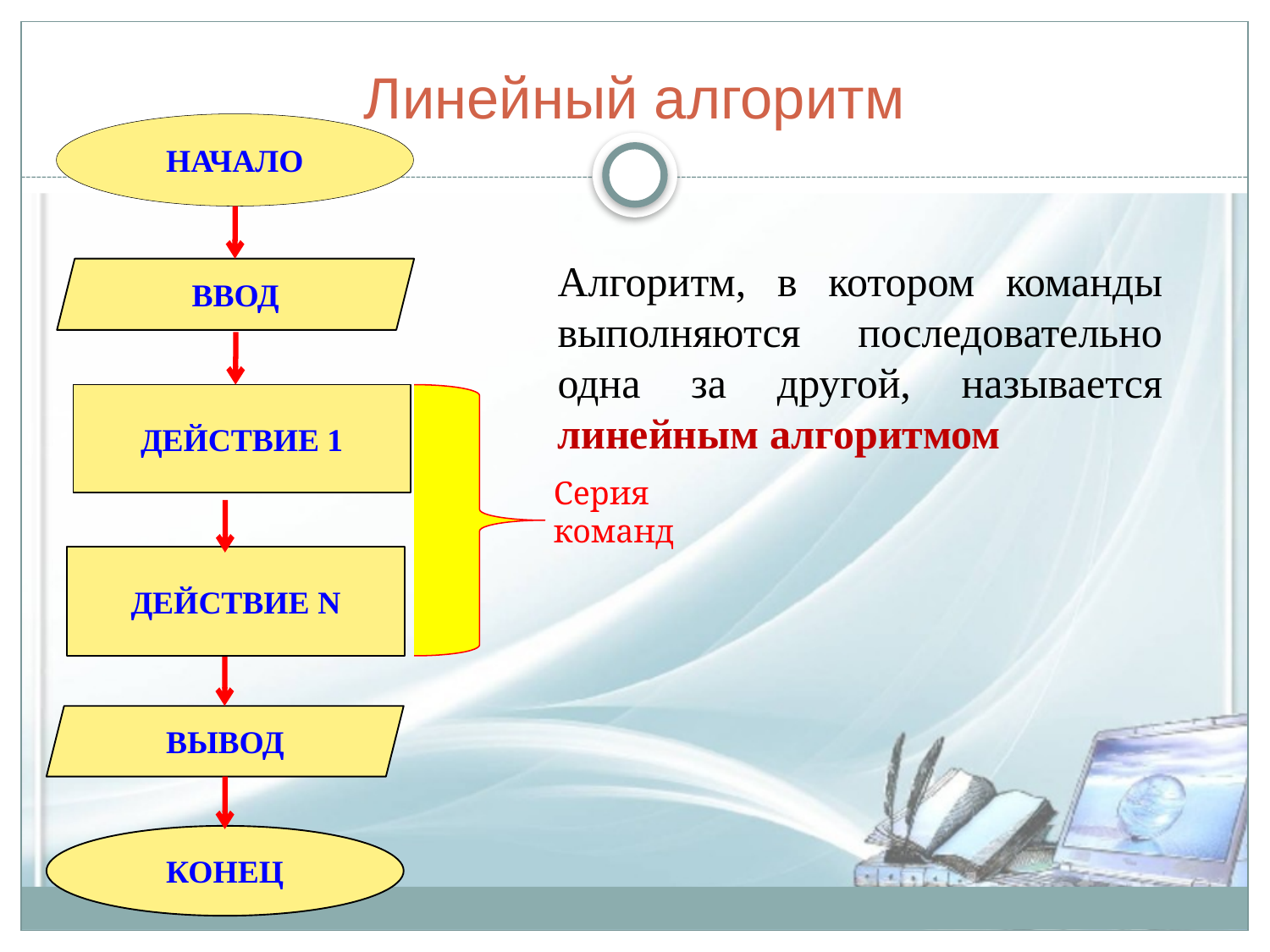

# Линейный алгоритм
НАЧАЛО
ВВОД
ДЕЙСТВИЕ 1
ВЫВОД
КОНЕЦ
Алгоритм, в котором команды выполняются последовательно одна за другой, называется линейным алгоритмом

Серия
команд
ДЕЙСТВИЕ N